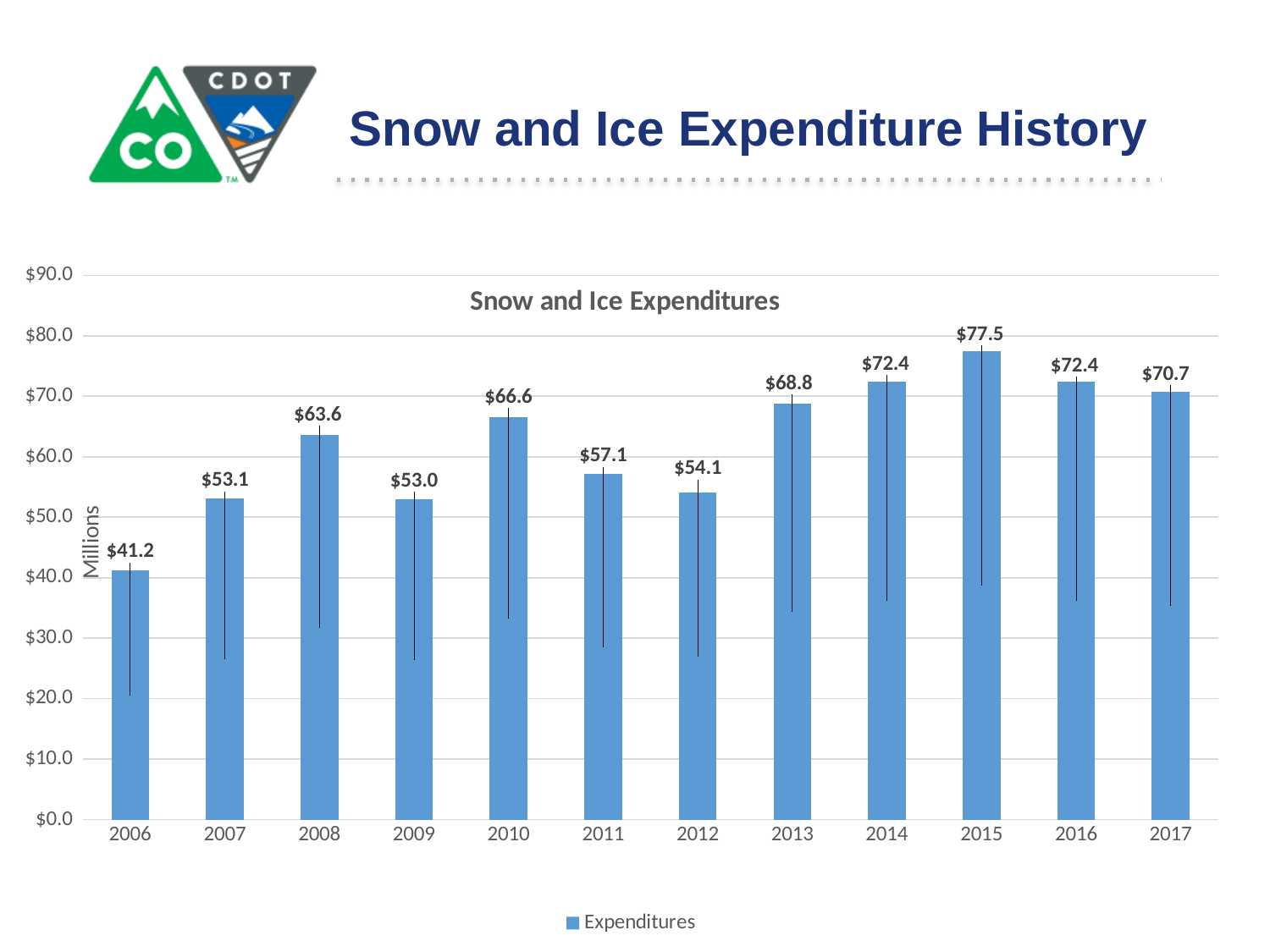

# Snow and Ice Expenditure History

### Chart: Snow and Ice Expenditures

| Category | Expenditures | Column2 | Column1 |
|---|---|---|---|
| 2006 | 41.2 | None | None |
| 2007 | 53.1 | None | None |
| 2008 | 63.6 | None | None |
| 2009 | 53.0 | None | None |
| 2010 | 66.6 | None | None |
| 2011 | 57.1 | None | None |
| 2012 | 54.1 | None | None |
| 2013 | 68.8 | None | None |
| 2014 | 72.4 | None | None |
| 2015 | 77.5 | None | None |
| 2016 | 72.4 | None | None |
| 2017 | 70.7 | None | None |